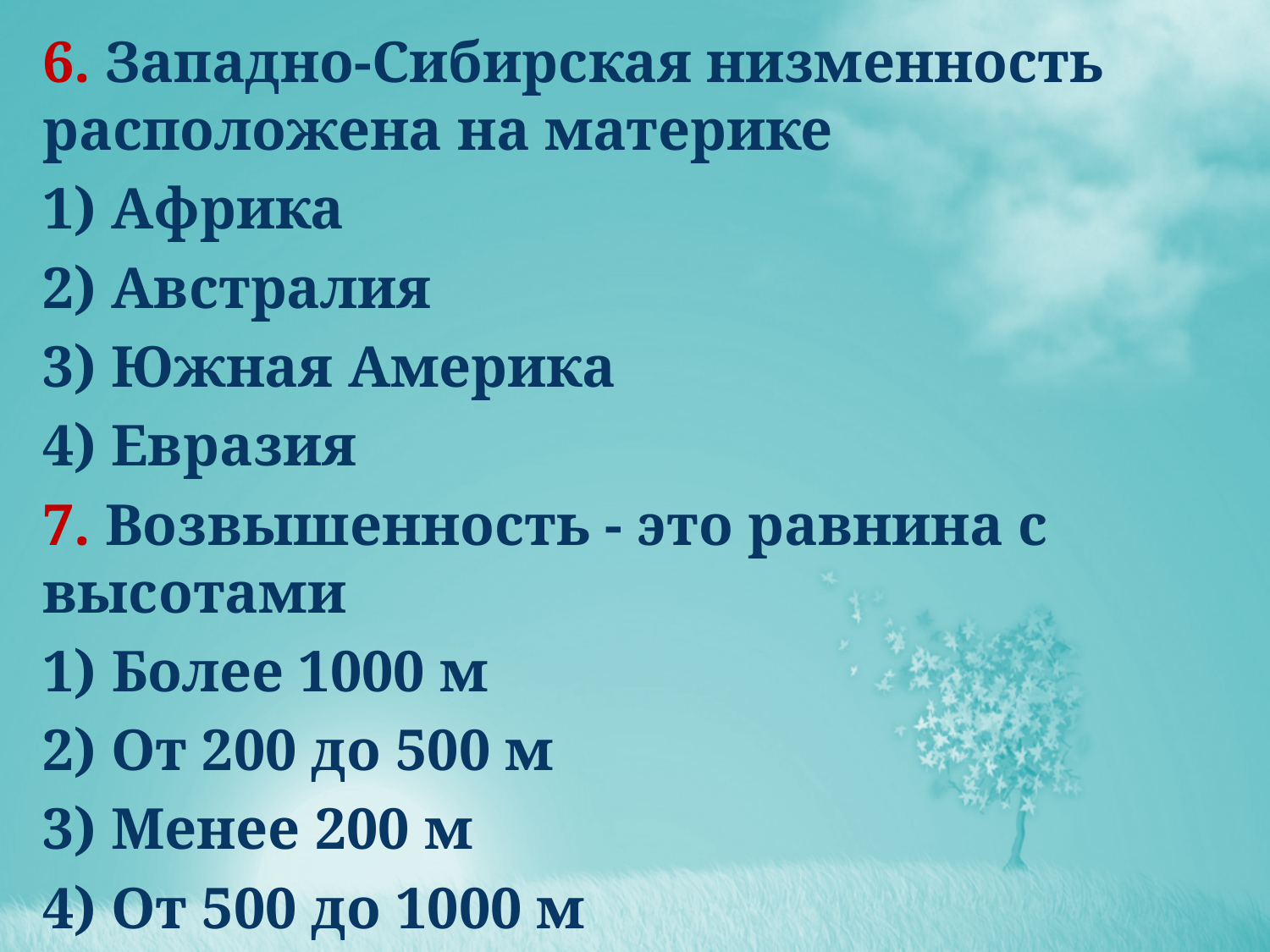

6. Западно-Сибирская низменность расположена на материке
1) Африка
2) Австралия
3) Южная Америка
4) Евразия
7. Возвышенность - это равнина с высотами
1) Более 1000 м
2) От 200 до 500 м
3) Менее 200 м
4) От 500 до 1000 м